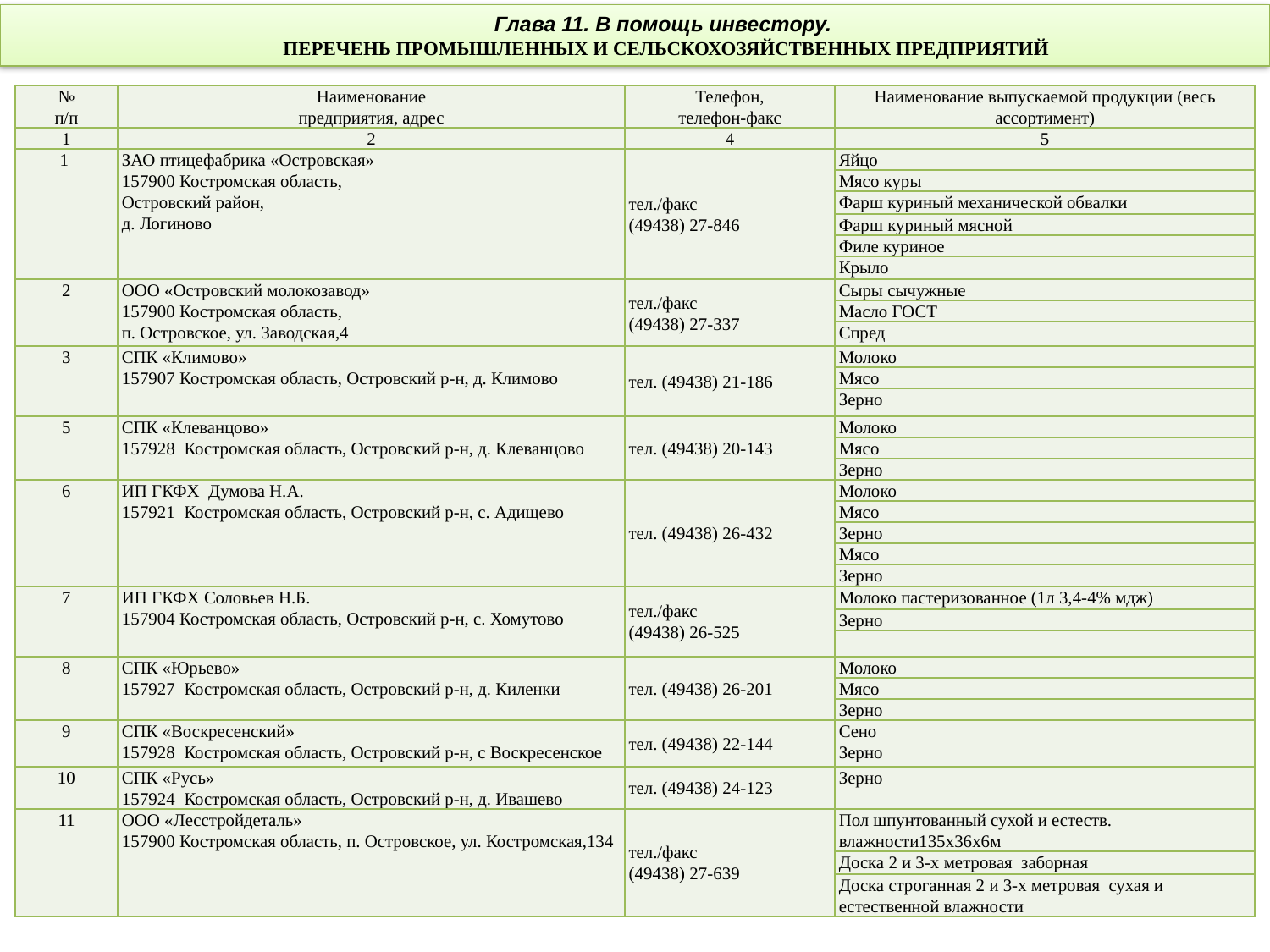

Глава 11. В помощь инвестору.
ПЕРЕЧЕНЬ ПРОМЫШЛЕННЫХ И СЕЛЬСКОХОЗЯЙСТВЕННЫХ ПРЕДПРИЯТИЙ
| № п/п | Наименование предприятия, адрес | Телефон, телефон-факс | Наименование выпускаемой продукции (весь ассортимент) |
| --- | --- | --- | --- |
| 1 | 2 | 4 | 5 |
| 1 | ЗАО птицефабрика «Островская» 157900 Костромская область, Островский район, д. Логиново | тел./факс (49438) 27-846 | Яйцо |
|  |  |  | Мясо куры |
|  |  |  | Фарш куриный механической обвалки |
|  |  |  | Фарш куриный мясной |
|  |  |  | Филе куриное |
|  |  |  | Крыло |
| 2 | ООО «Островский молокозавод» 157900 Костромская область, п. Островское, ул. Заводская,4 | тел./факс (49438) 27-337 | Сыры сычужные |
|  |  |  | Масло ГОСТ |
|  |  |  | Спред |
| 3 | СПК «Климово» 157907 Костромская область, Островский р-н, д. Климово | тел. (49438) 21-186 | Молоко |
|  |  |  | Мясо |
|  |  |  | Зерно |
| 5 | СПК «Клеванцово» 157928 Костромская область, Островский р-н, д. Клеванцово | тел. (49438) 20-143 | Молоко |
|  |  |  | Мясо |
|  |  |  | Зерно |
| 6 | ИП ГКФХ Думова Н.А. 157921 Костромская область, Островский р-н, с. Адищево | тел. (49438) 26-432 | Молоко |
|  |  |  | Мясо |
|  |  |  | Зерно |
|  |  |  | Мясо |
|  |  |  | Зерно |
| 7 | ИП ГКФХ Соловьев Н.Б. 157904 Костромская область, Островский р-н, с. Хомутово | тел./факс (49438) 26-525 | Молоко пастеризованное (1л 3,4-4% мдж) |
|  |  |  | Зерно |
|  |  |  |  |
| 8 | СПК «Юрьево» 157927 Костромская область, Островский р-н, д. Киленки | тел. (49438) 26-201 | Молоко |
|  |  |  | Мясо |
|  |  |  | Зерно |
| 9 | СПК «Воскресенский» 157928 Костромская область, Островский р-н, с Воскресенское | тел. (49438) 22-144 | Сено Зерно |
| 10 | СПК «Русь» 157924 Костромская область, Островский р-н, д. Ивашево | тел. (49438) 24-123 | Зерно |
| 11 | ООО «Лесстройдеталь» 157900 Костромская область, п. Островское, ул. Костромская,134 | тел./факс (49438) 27-639 | Пол шпунтованный сухой и естеств. влажности135х36х6м |
|  |  |  | Доска 2 и 3-х метровая заборная |
|  |  |  | Доска строганная 2 и 3-х метровая сухая и естественной влажности |